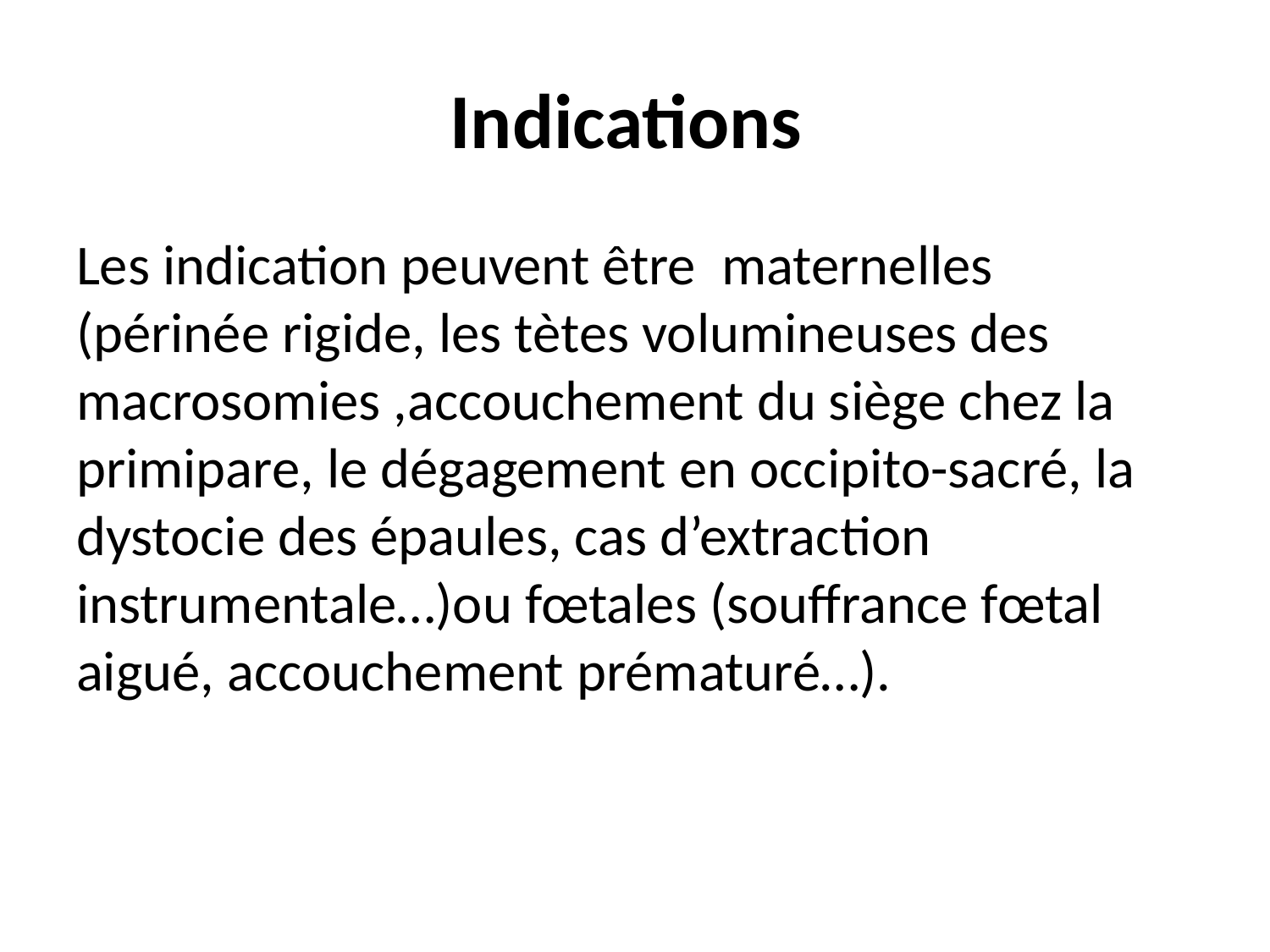

# Indications
Les indication peuvent être  maternelles  (périnée rigide, les tètes volumineuses des macrosomies ,accouchement du siège chez la primipare, le dégagement en occipito-sacré, la dystocie des épaules, cas d’extraction instrumentale…)ou fœtales (souffrance fœtal aigué, accouchement prématuré…).